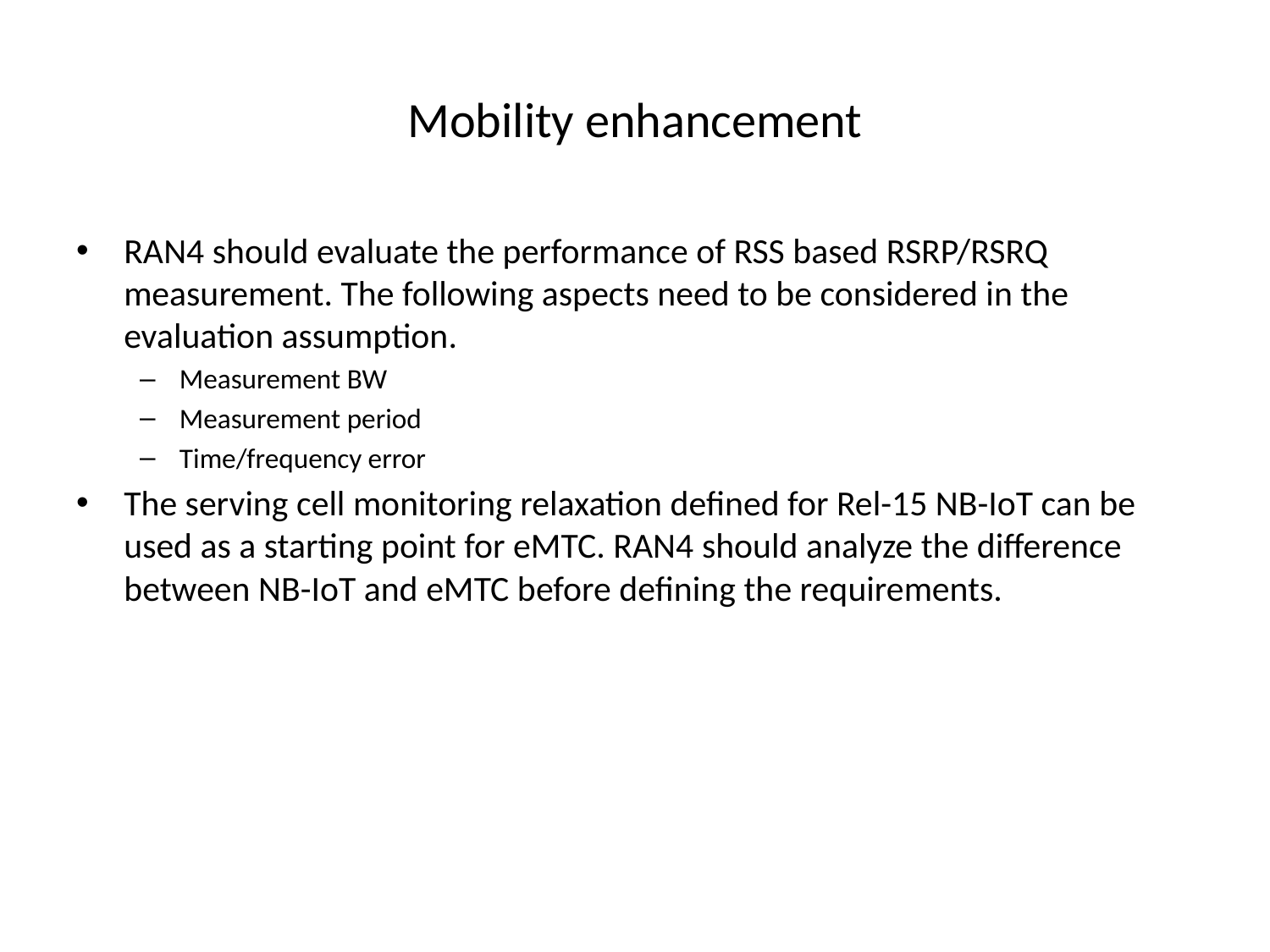

# Mobility enhancement
RAN4 should evaluate the performance of RSS based RSRP/RSRQ measurement. The following aspects need to be considered in the evaluation assumption.
Measurement BW
Measurement period
Time/frequency error
The serving cell monitoring relaxation defined for Rel-15 NB-IoT can be used as a starting point for eMTC. RAN4 should analyze the difference between NB-IoT and eMTC before defining the requirements.